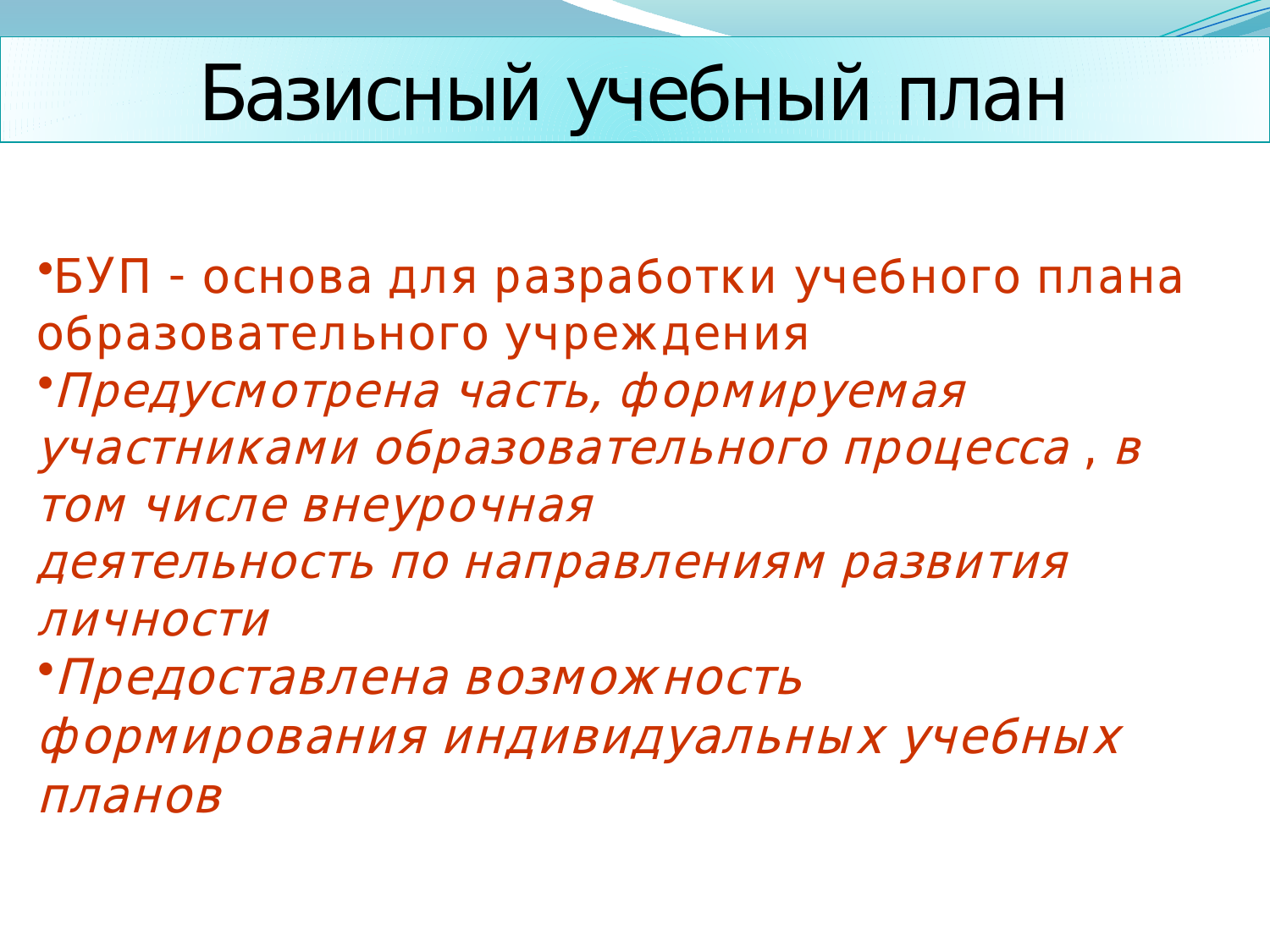

Базисный учебный план
БУП - основа для разработки учебного плана образовательного учреждения
Предусмотрена часть, формируемая участниками образовательного процесса , в том числе внеурочная
деятельность по направлениям развития личности
Предоставлена возможность формирования индивидуальных учебных планов